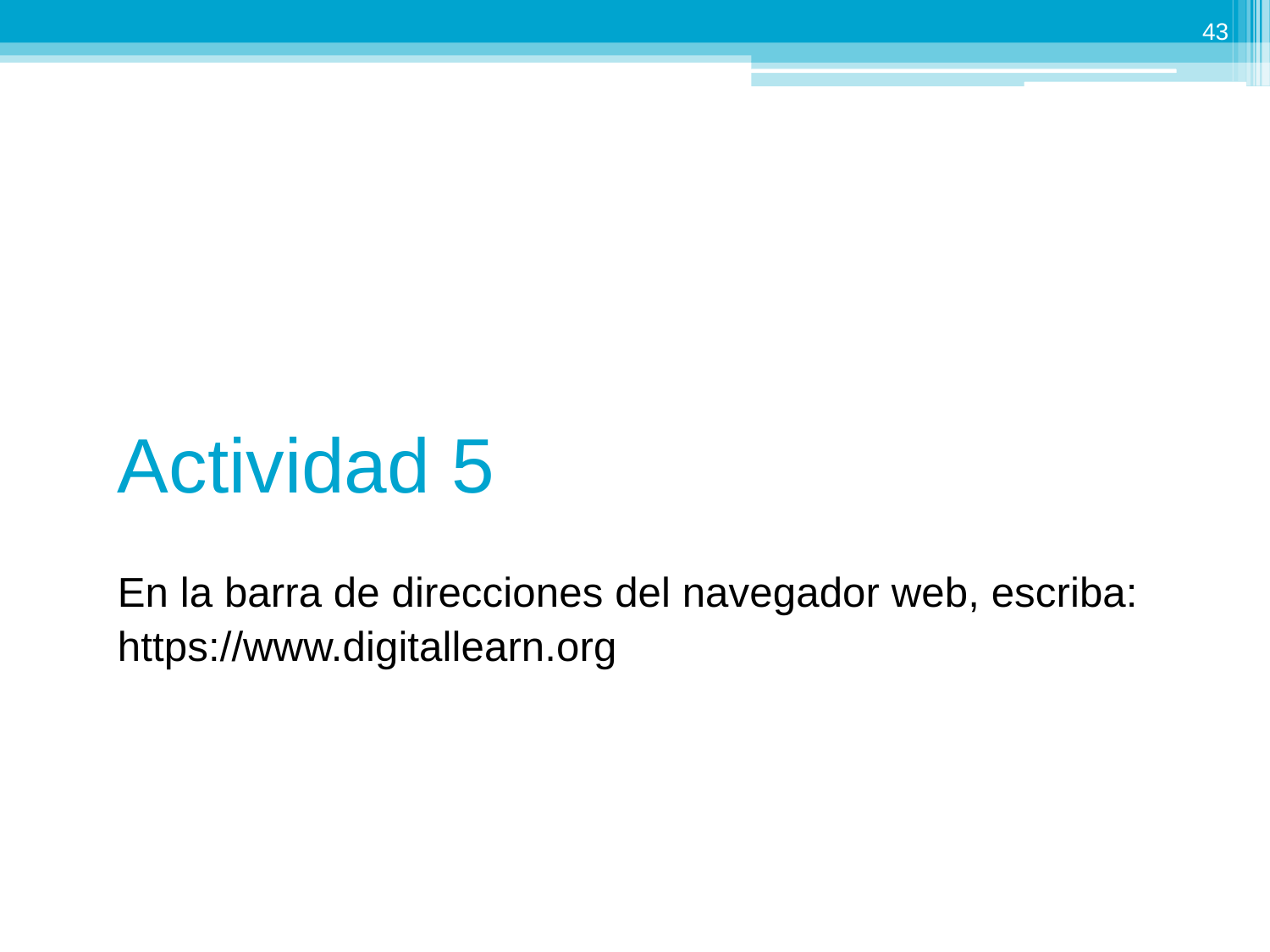

43
Actividad 5

En la barra de direcciones del navegador web, escriba:
https://www.digitallearn.org